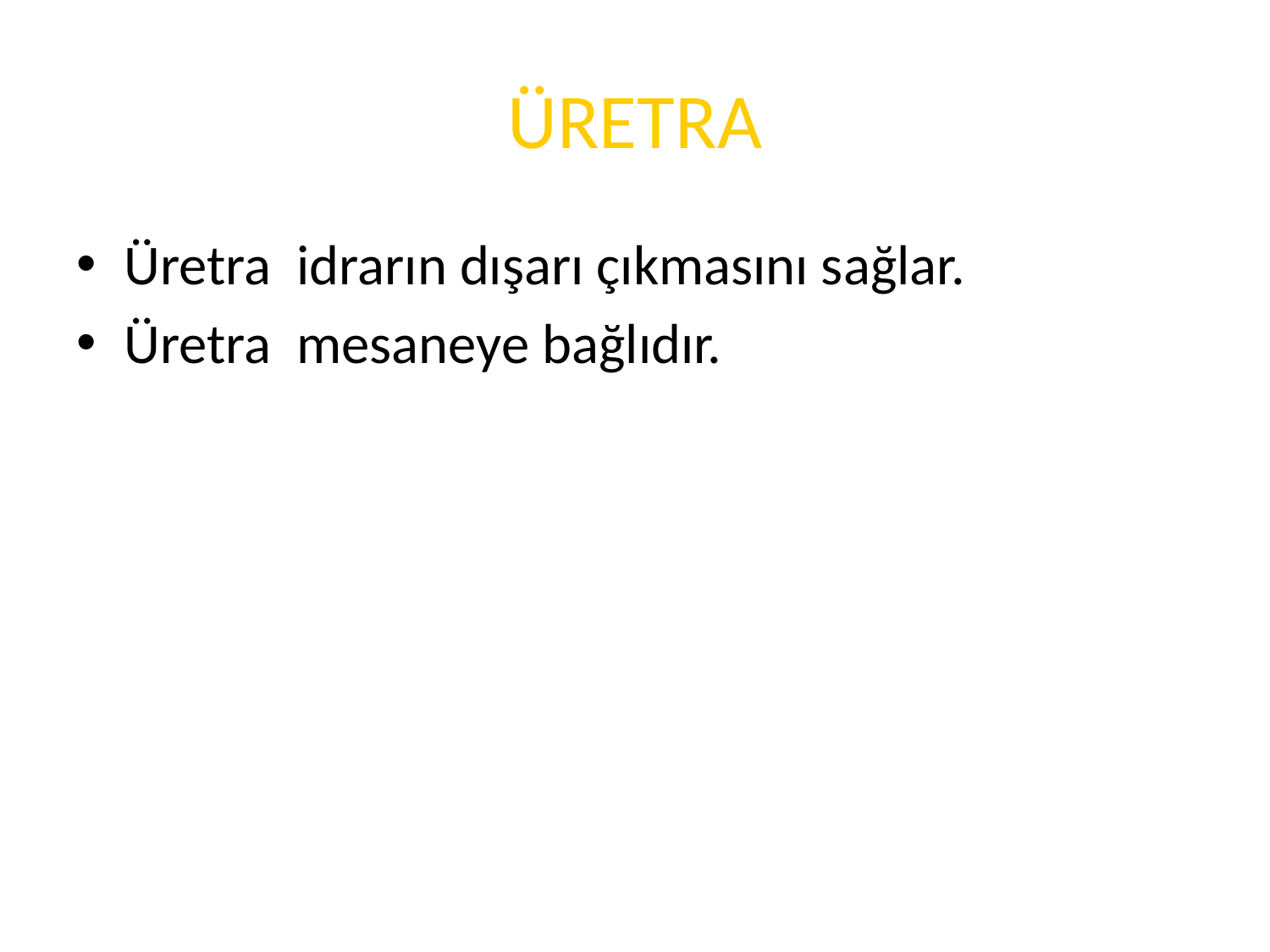

# ÜRETRA
Üretra  idrarın dışarı çıkmasını sağlar.
Üretra  mesaneye bağlıdır.